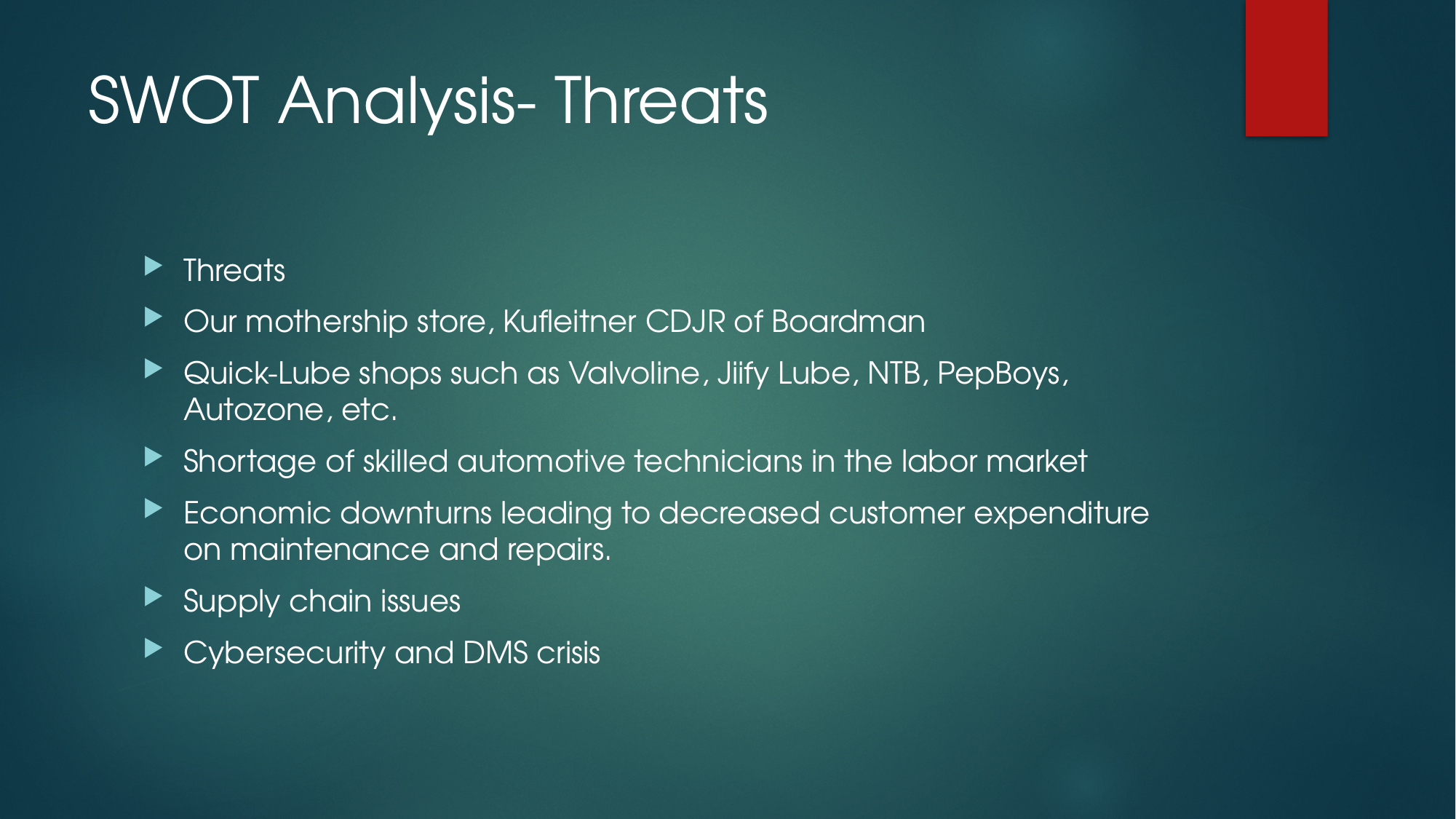

# SWOT Analysis- Threats
Threats
Our mothership store, Kufleitner CDJR of Boardman
Quick-Lube shops such as Valvoline, Jiify Lube, NTB, PepBoys, Autozone, etc.
Shortage of skilled automotive technicians in the labor market
Economic downturns leading to decreased customer expenditure on maintenance and repairs.
Supply chain issues
Cybersecurity and DMS crisis